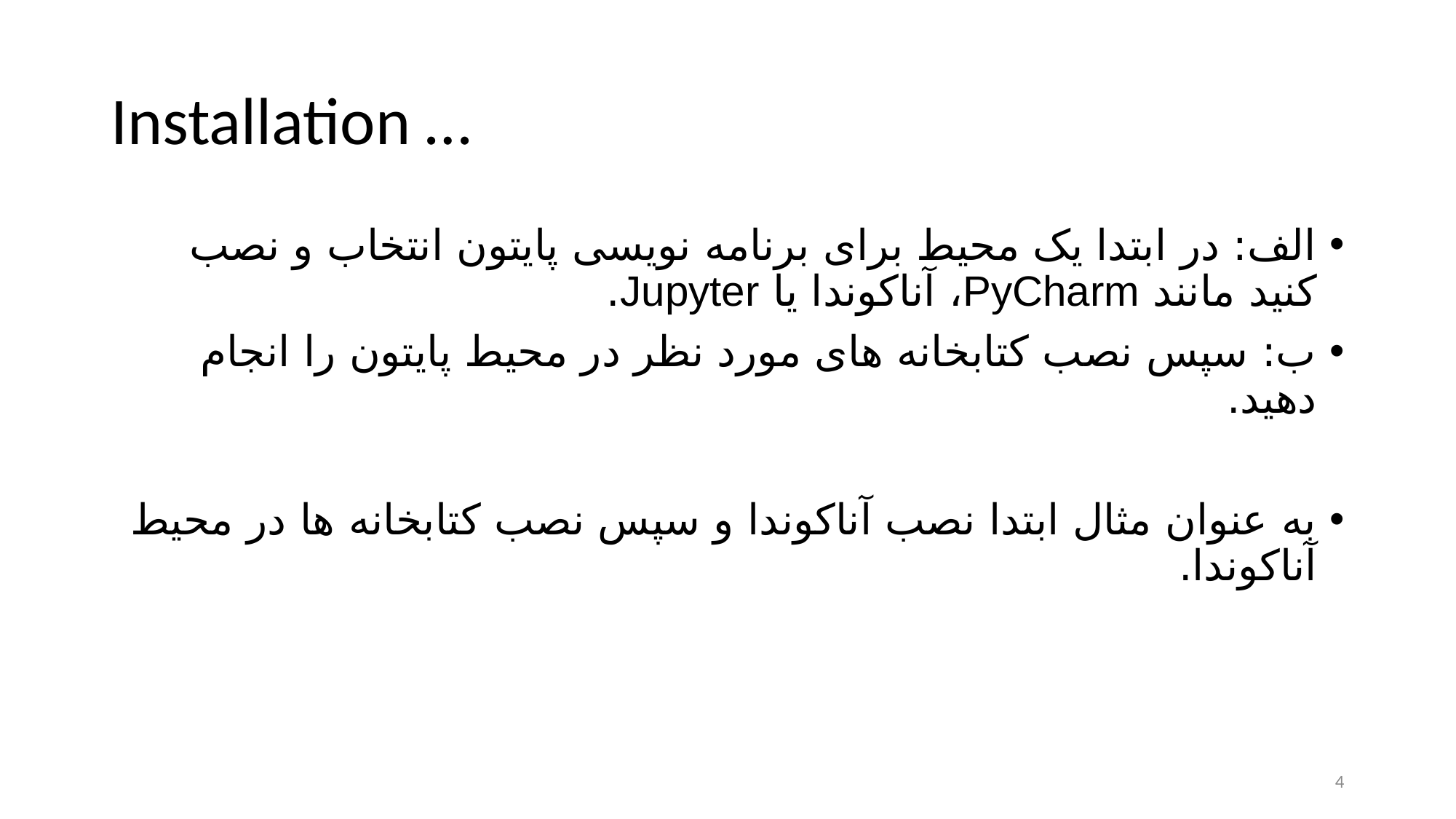

# Installation …
الف: در ابتدا یک محیط برای برنامه نویسی پایتون انتخاب و نصب کنید مانند PyCharm، آناکوندا يا Jupyter.
ب: سپس نصب کتابخانه های مورد نظر در محیط پایتون را انجام دهید.

به عنوان مثال ابتدا نصب آناکوندا و سپس نصب کتابخانه ها در محیط آناکوندا.

4